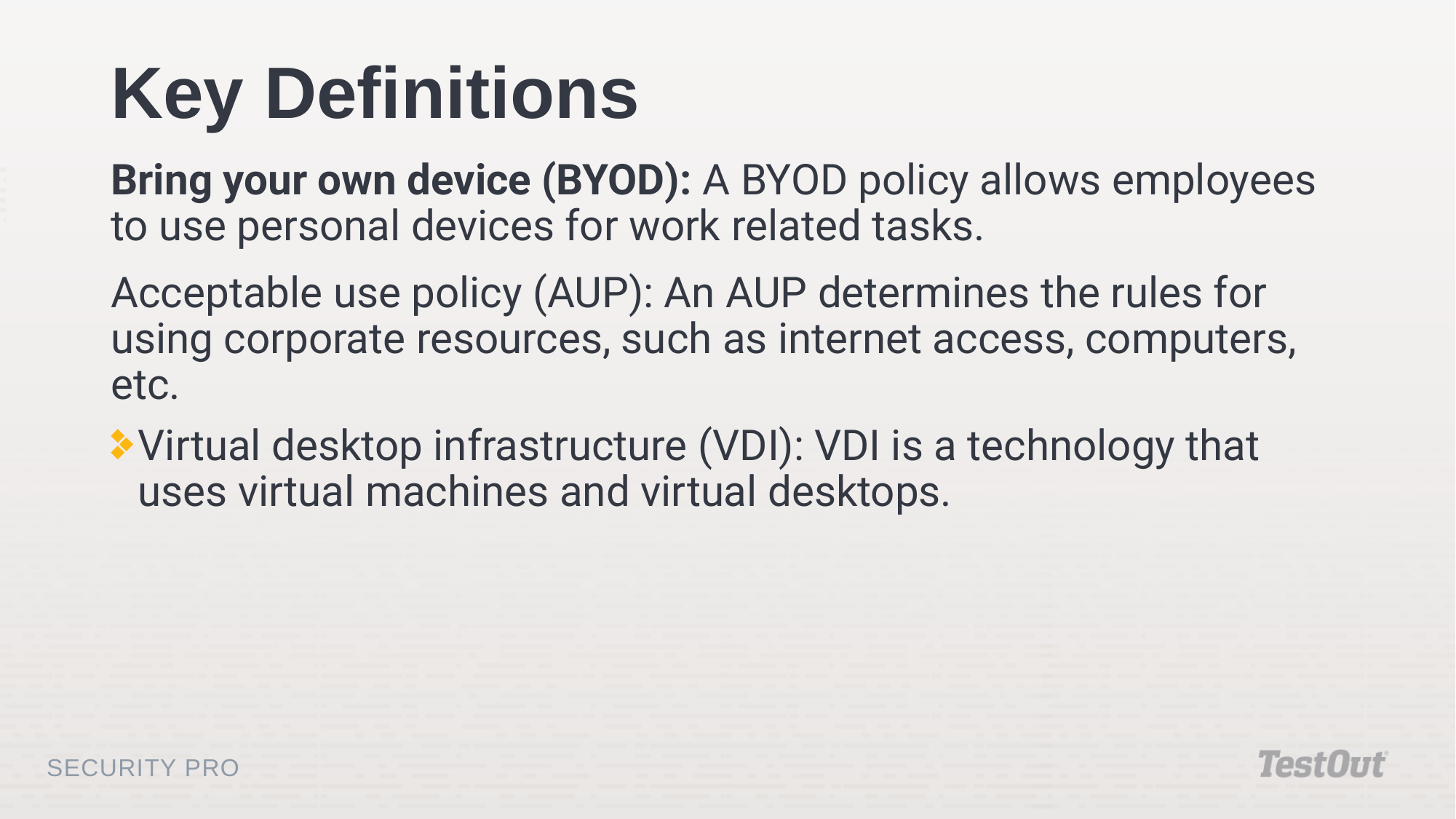

# Key Definitions
Bring your own device (BYOD): A BYOD policy allows employees to use personal devices for work related tasks.
Acceptable use policy (AUP): An AUP determines the rules for using corporate resources, such as internet access, computers, etc.
Virtual desktop infrastructure (VDI): VDI is a technology that uses virtual machines and virtual desktops.
Security Pro